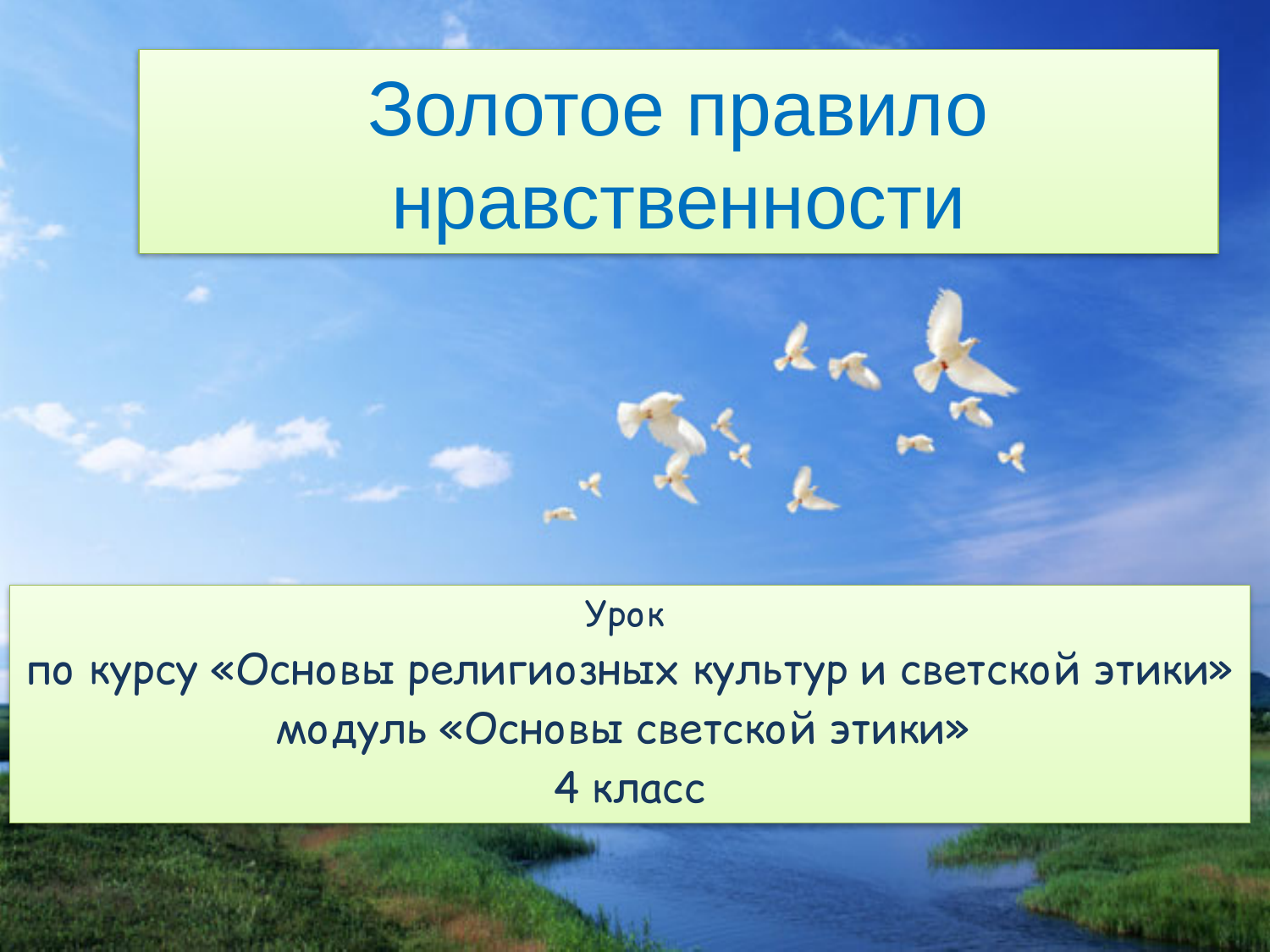

# Золотое правило нравственности
Урок
по курсу «Основы религиозных культур и светской этики»
модуль «Основы светской этики»
4 класс